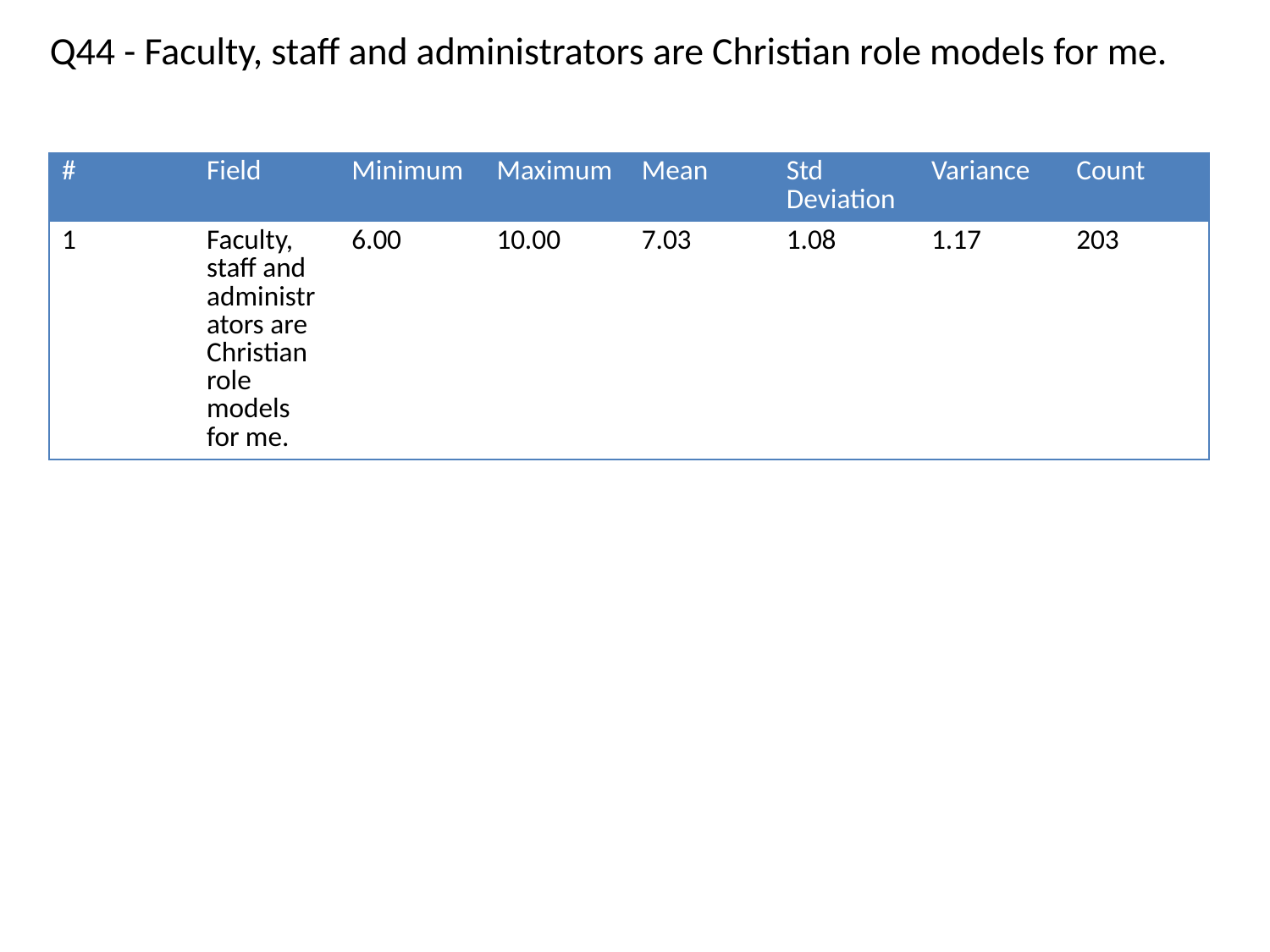

Q44 - Faculty, staff and administrators are Christian role models for me.
| # | Field | Minimum | Maximum | Mean | Std Deviation | Variance | Count |
| --- | --- | --- | --- | --- | --- | --- | --- |
| 1 | Faculty, staff and administrators are Christian role models for me. | 6.00 | 10.00 | 7.03 | 1.08 | 1.17 | 203 |